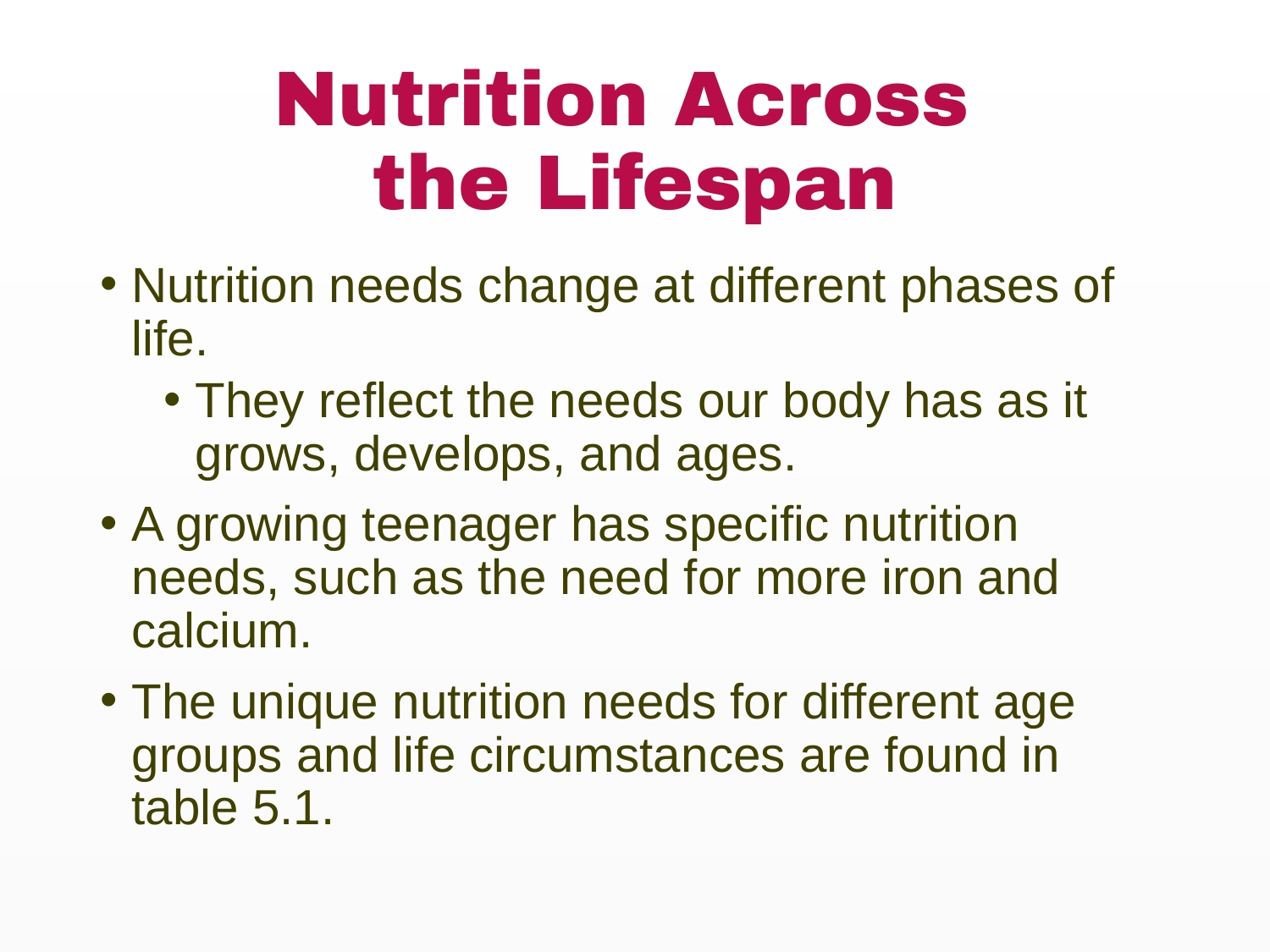

# Nutrition Across the Lifespan
Nutrition needs change at different phases of life.
They reflect the needs our body has as it grows, develops, and ages.
A growing teenager has specific nutrition needs, such as the need for more iron and calcium.
The unique nutrition needs for different age groups and life circumstances are found in table 5.1.